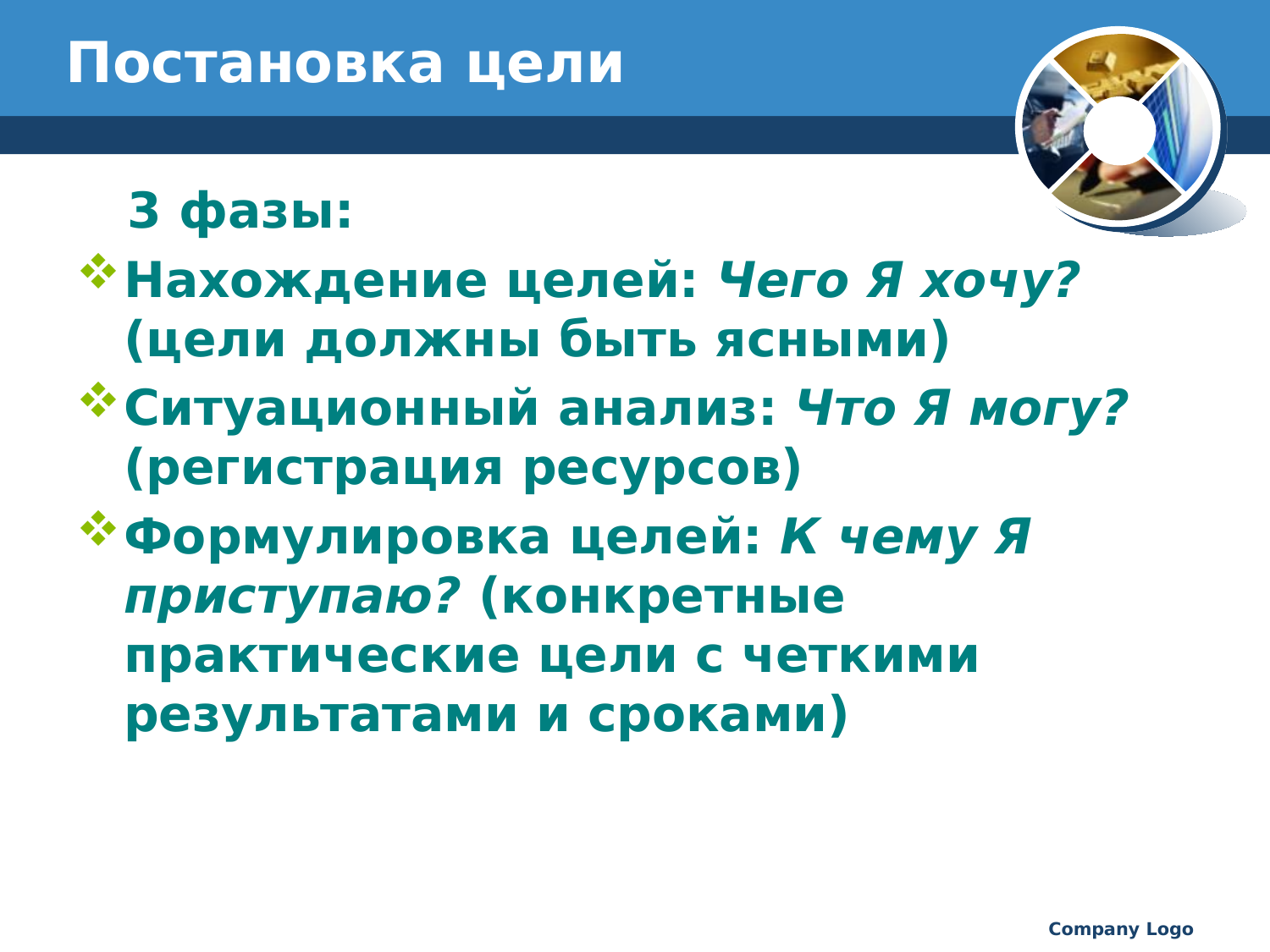

# Постановка цели
   3 фазы:
Нахождение целей: Чего Я хочу? (цели должны быть ясными)
Ситуационный анализ: Что Я могу? (регистрация ресурсов)
Формулировка целей: К чему Я приступаю? (конкретные практические цели с четкими результатами и сроками)
Company Logo